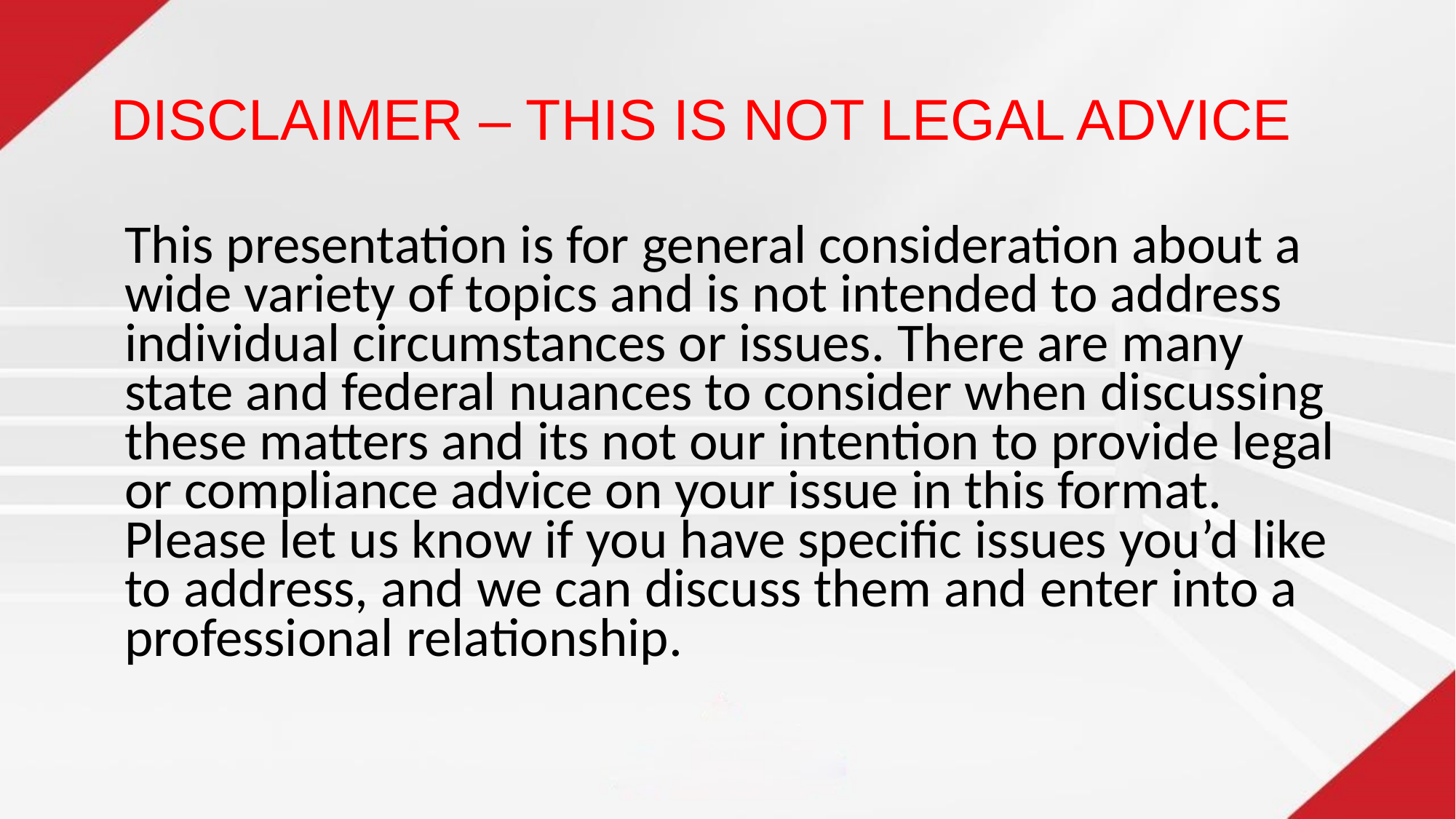

# DISCLAIMER – THIS IS NOT LEGAL ADVICE
This presentation is for general consideration about a wide variety of topics and is not intended to address individual circumstances or issues. There are many state and federal nuances to consider when discussing these matters and its not our intention to provide legal or compliance advice on your issue in this format. Please let us know if you have specific issues you’d like to address, and we can discuss them and enter into a professional relationship.